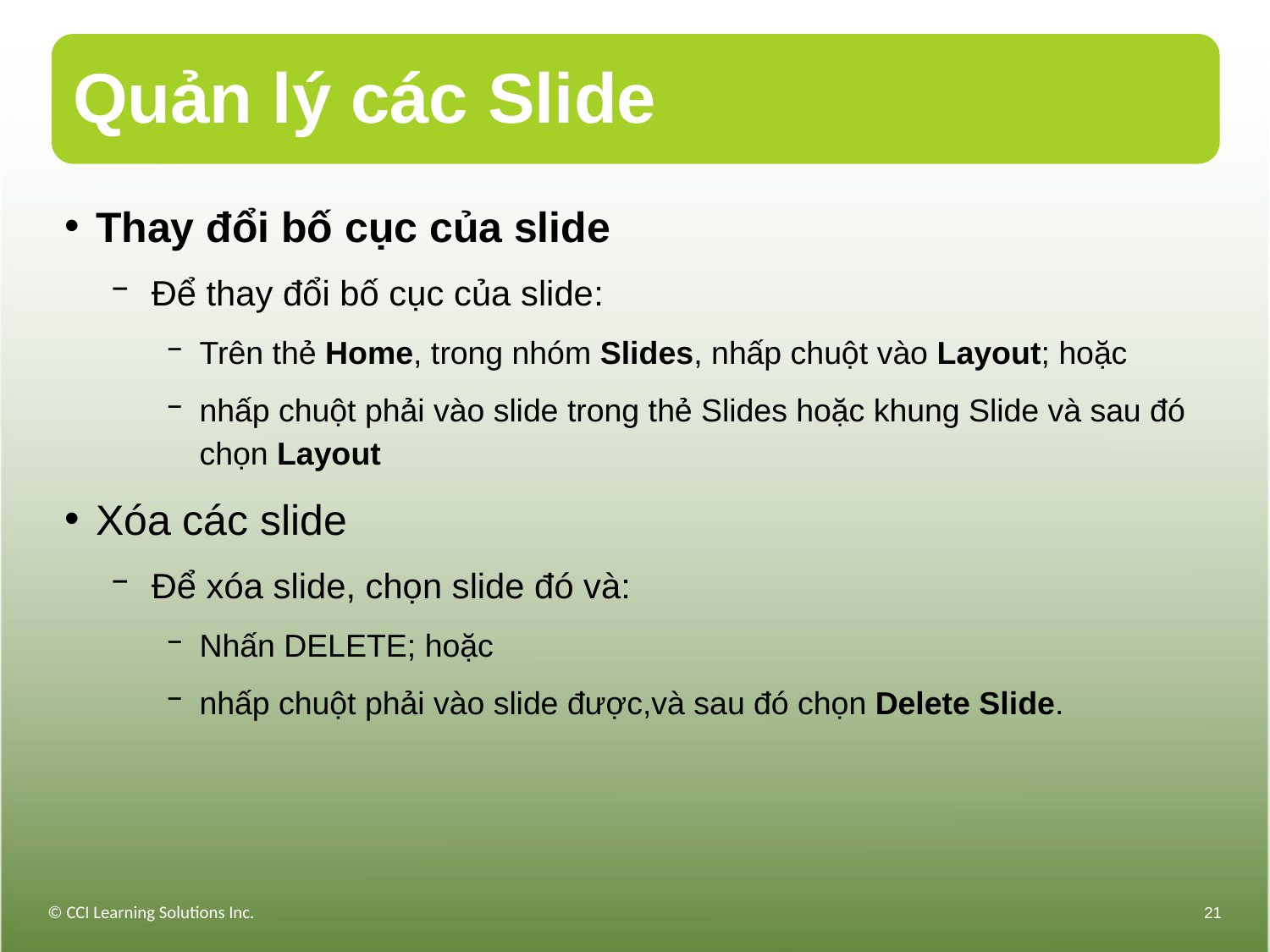

# Quản lý các Slide
Thay đổi bố cục của slide
Để thay đổi bố cục của slide:
Trên thẻ Home, trong nhóm Slides, nhấp chuột vào Layout; hoặc
nhấp chuột phải vào slide trong thẻ Slides hoặc khung Slide và sau đó chọn Layout
Xóa các slide
Để xóa slide, chọn slide đó và:
Nhấn DELETE; hoặc
nhấp chuột phải vào slide được,và sau đó chọn Delete Slide.
© CCI Learning Solutions Inc.
21